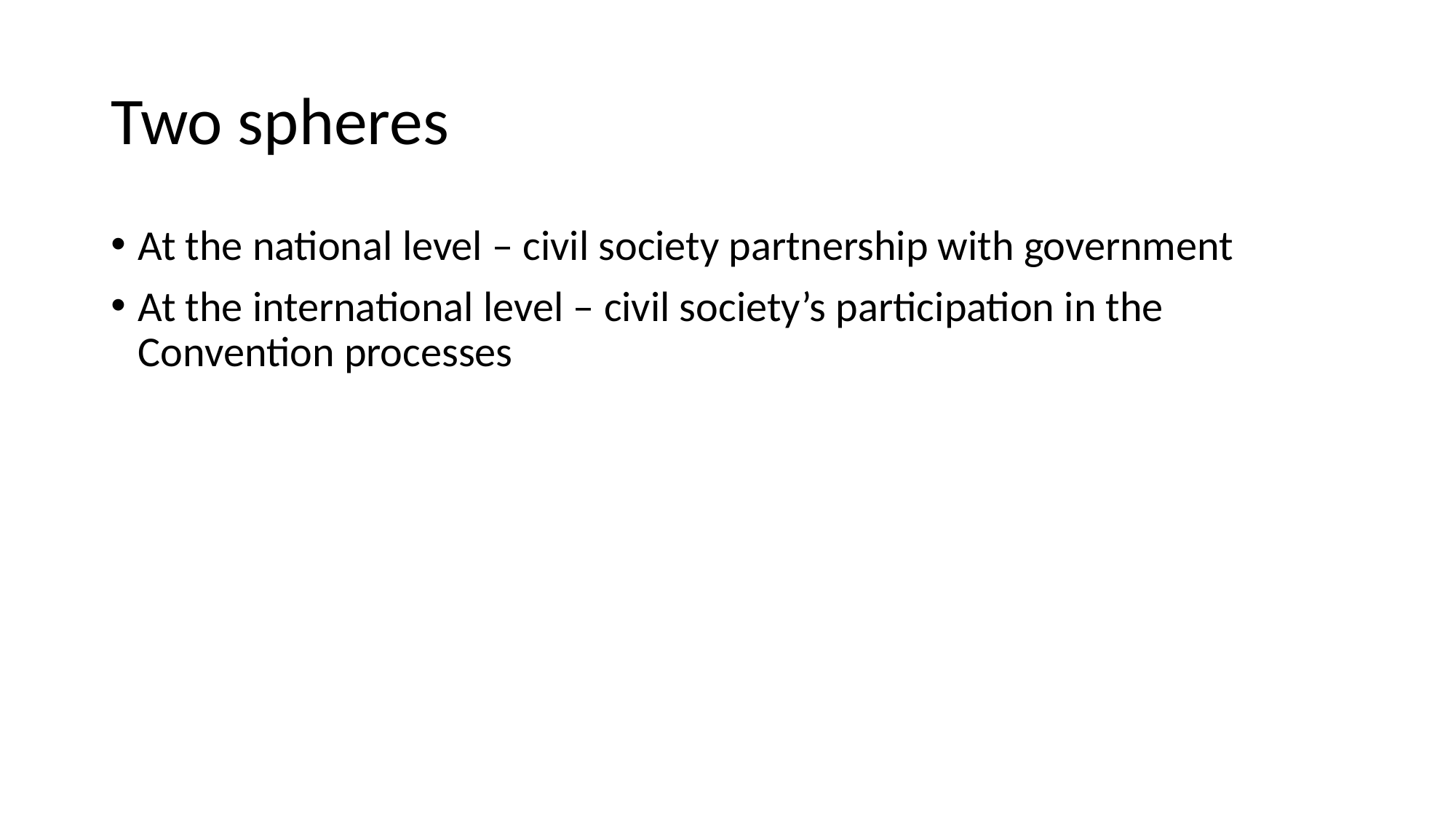

# Two spheres
At the national level – civil society partnership with government
At the international level – civil society’s participation in the Convention processes